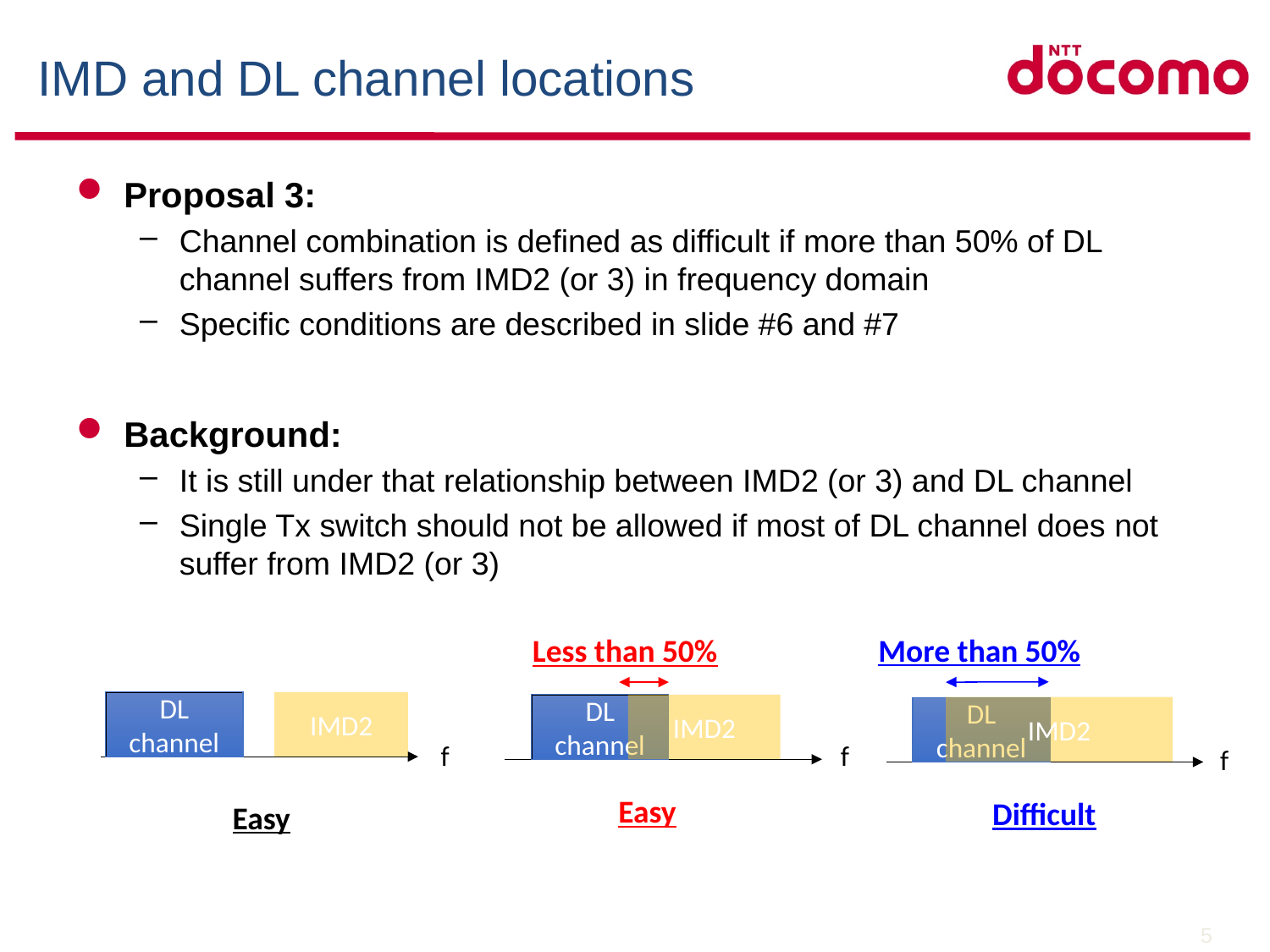

# IMD and DL channel locations
Proposal 3:
Channel combination is defined as difficult if more than 50% of DL channel suffers from IMD2 (or 3) in frequency domain
Specific conditions are described in slide #6 and #7

Background:
It is still under that relationship between IMD2 (or 3) and DL channel
Single Tx switch should not be allowed if most of DL channel does not suffer from IMD2 (or 3)
More than 50%
Less than 50%
DL channel
IMD2
f
DL
channel
IMD2
f
IMD2
DL channel
f
f
f
Easy
Difficult
Easy